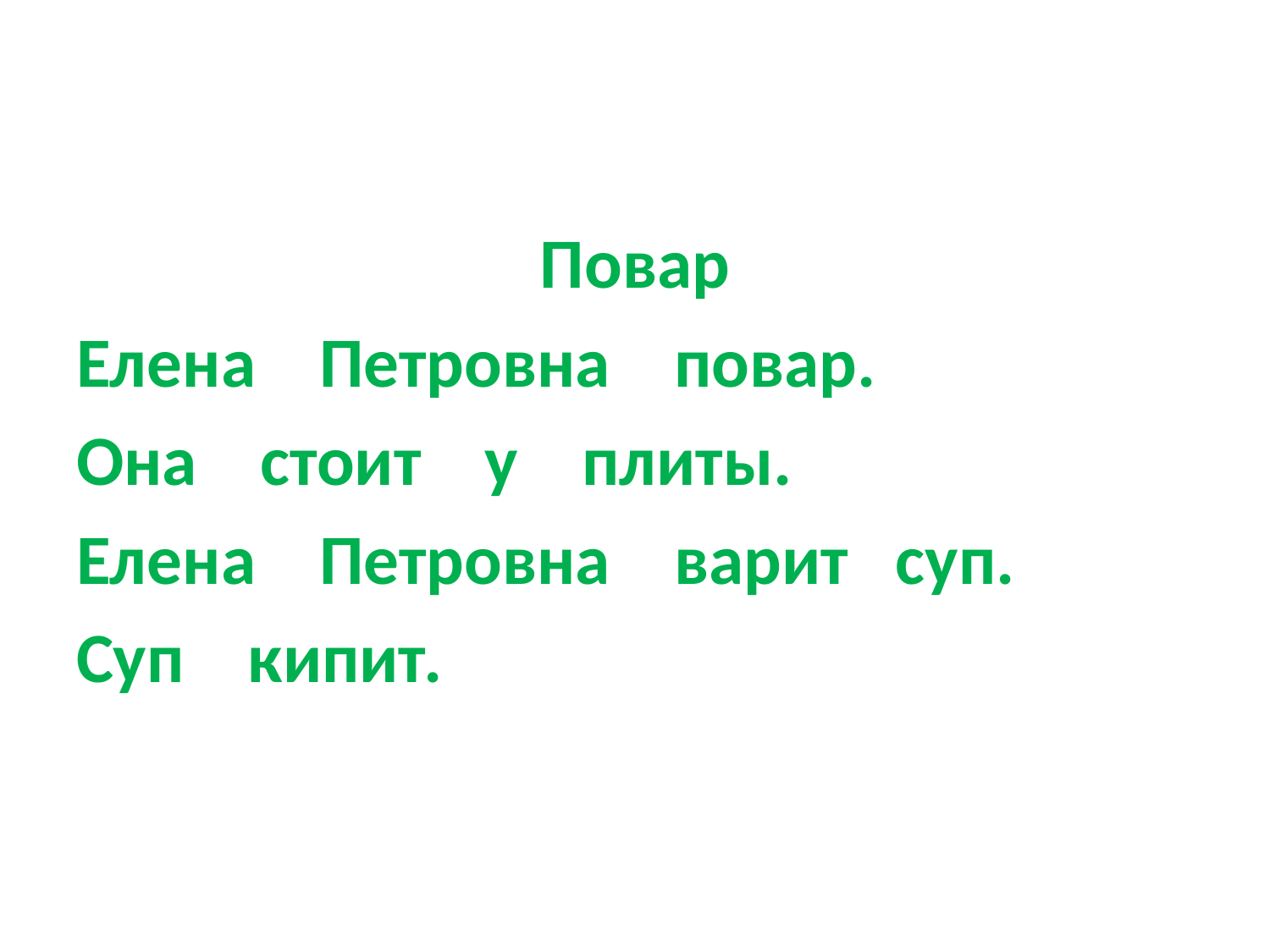

#

Повар
Елена    Петровна    повар.
Она    стоит    у    плиты.
Елена    Петровна    варит   суп.
Суп    кипит.